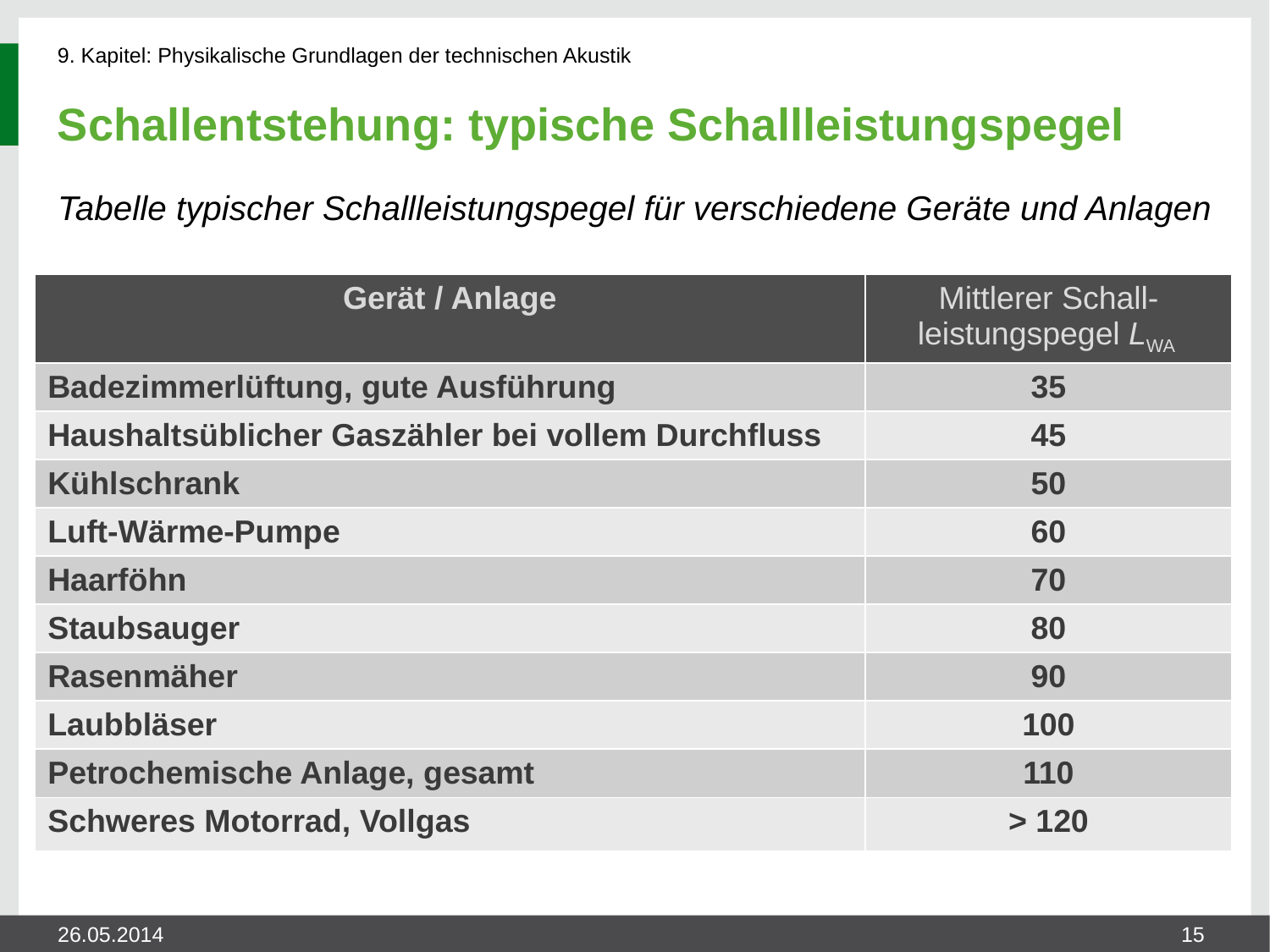

# Schallentstehung: typische Schallleistungspegel

Tabelle typischer Schallleistungspegel für verschiedene Geräte und Anlagen

| Gerät / Anlage | Mittlerer Schall-leistungspegel LWA |
| --- | --- |
| Badezimmerlüftung, gute Ausführung | 35 |
| Haushaltsüblicher Gaszähler bei vollem Durchfluss | 45 |
| Kühlschrank | 50 |
| Luft-Wärme-Pumpe | 60 |
| Haarföhn | 70 |
| Staubsauger | 80 |
| Rasenmäher | 90 |
| Laubbläser | 100 |
| Petrochemische Anlage, gesamt | 110 |
| Schweres Motorrad, Vollgas | > 120 |
26.05.2014
15